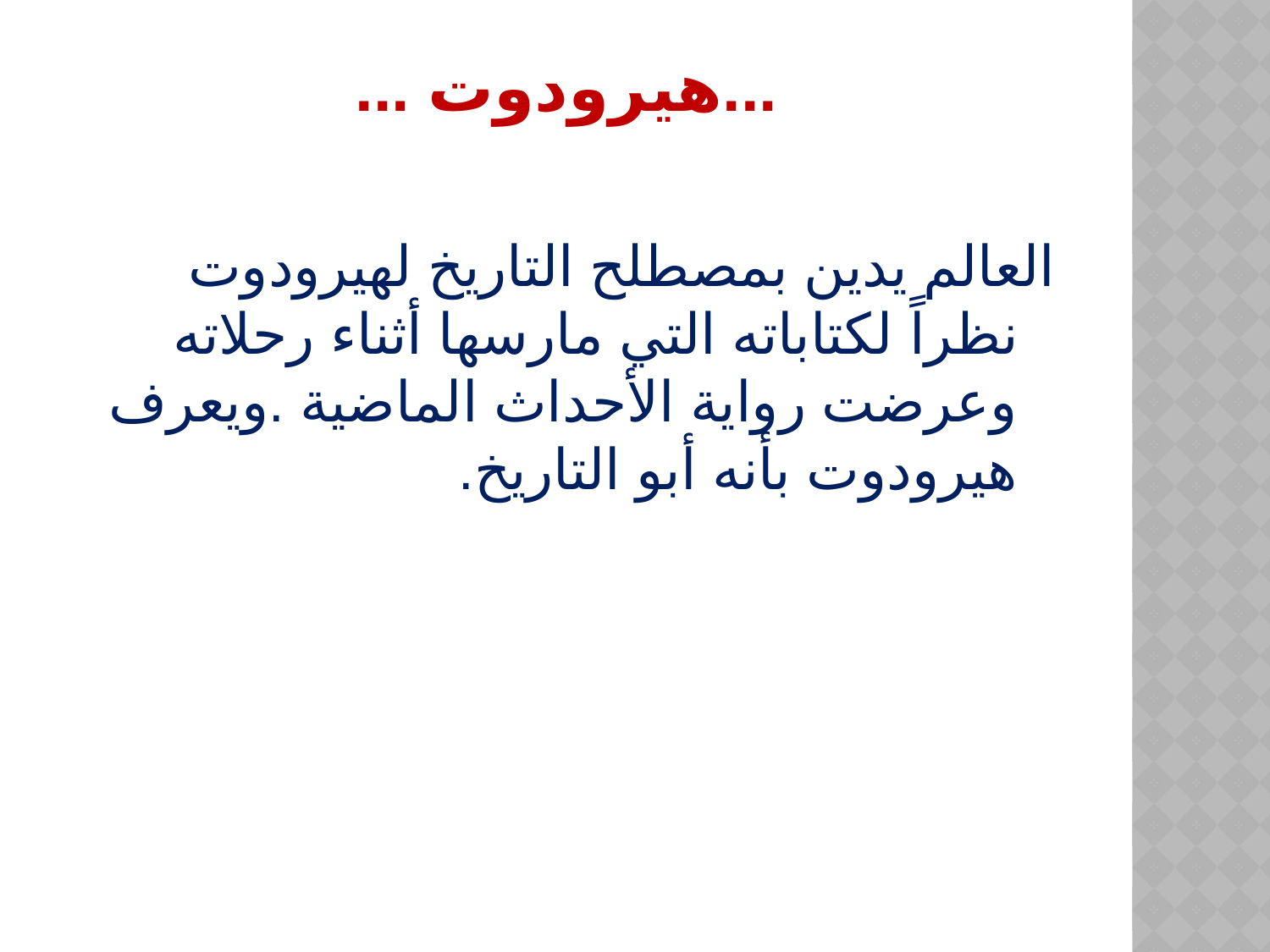

# ...هيرودوت ...
العالم يدين بمصطلح التاريخ لهيرودوت نظراً لكتاباته التي مارسها أثناء رحلاته وعرضت رواية الأحداث الماضية .ويعرف هيرودوت بأنه أبو التاريخ.